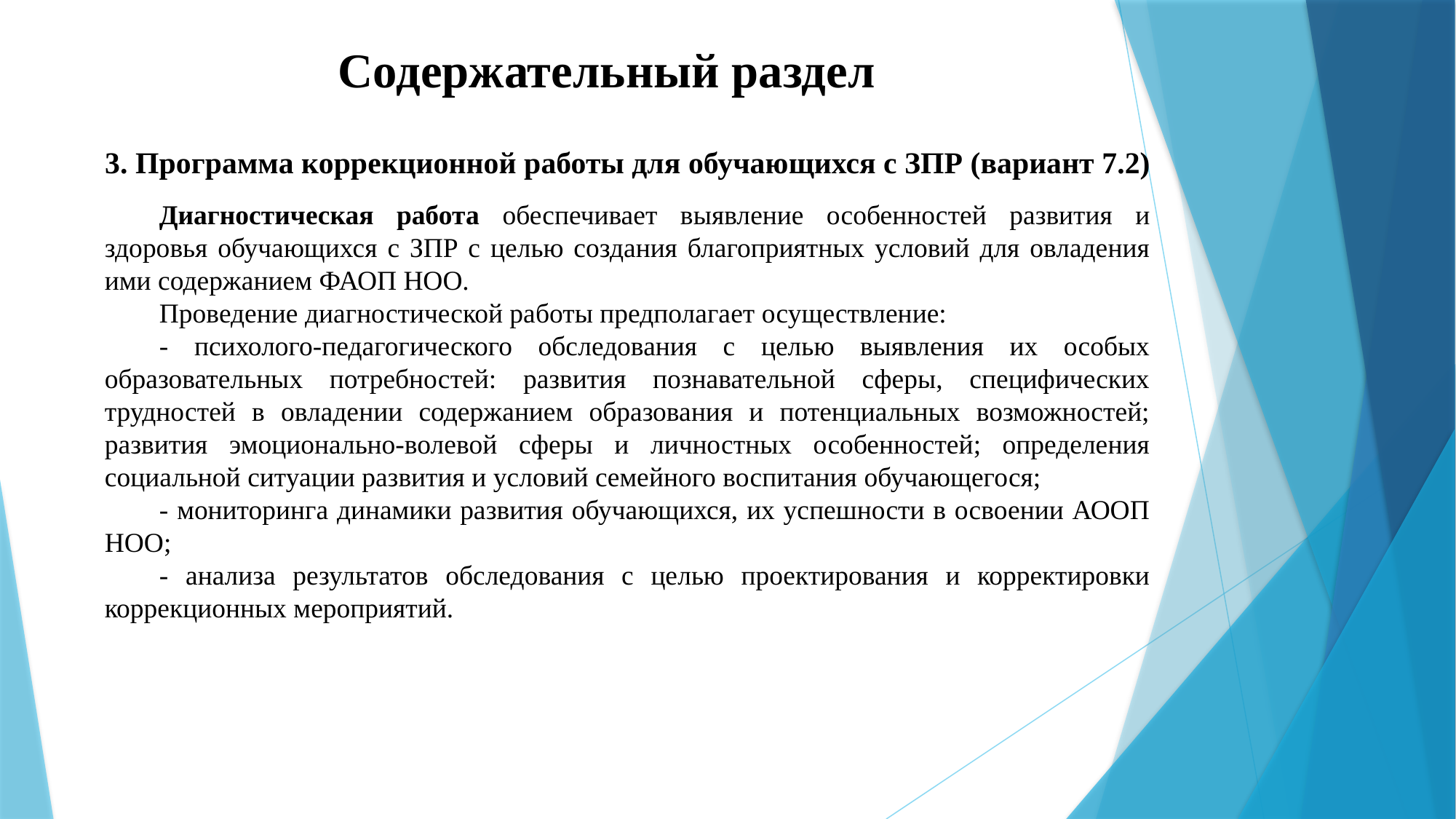

# Содержательный раздел
3. Программа коррекционной работы для обучающихся с ЗПР (вариант 7.2)
Диагностическая работа обеспечивает выявление особенностей развития и здоровья обучающихся с ЗПР с целью создания благоприятных условий для овладения ими содержанием ФАОП НОО.
Проведение диагностической работы предполагает осуществление:
- психолого-педагогического обследования с целью выявления их особых образовательных потребностей: развития познавательной сферы, специфических трудностей в овладении содержанием образования и потенциальных возможностей; развития эмоционально-волевой сферы и личностных особенностей; определения социальной ситуации развития и условий семейного воспитания обучающегося;
- мониторинга динамики развития обучающихся, их успешности в освоении АООП НОО;
- анализа результатов обследования с целью проектирования и корректировки коррекционных мероприятий.